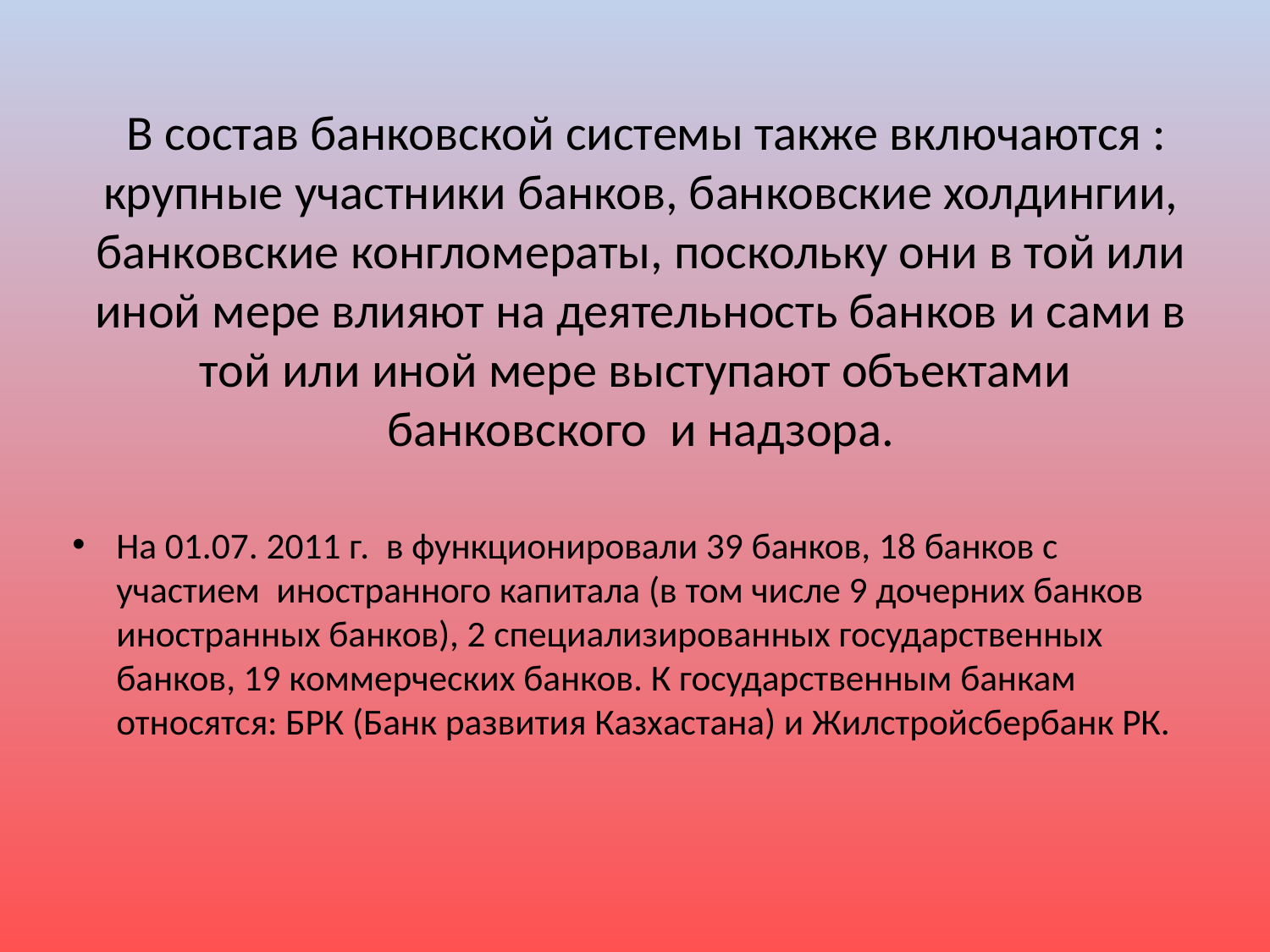

# В состав банковской системы также включаются : крупные участники банков, банковские холдингии, банковские конгломераты, поскольку они в той или иной мере влияют на деятельность банков и сами в той или иной мере выступают объектами  банковского  и надзора.
На 01.07. 2011 г.  в функционировали 39 банков, 18 банков с участием  иностранного капитала (в том числе 9 дочерних банков иностранных банков), 2 специализированных государственных банков, 19 коммерческих банков. К государственным банкам относятся: БРК (Банк развития Казхастана) и Жилстройсбербанк РК.